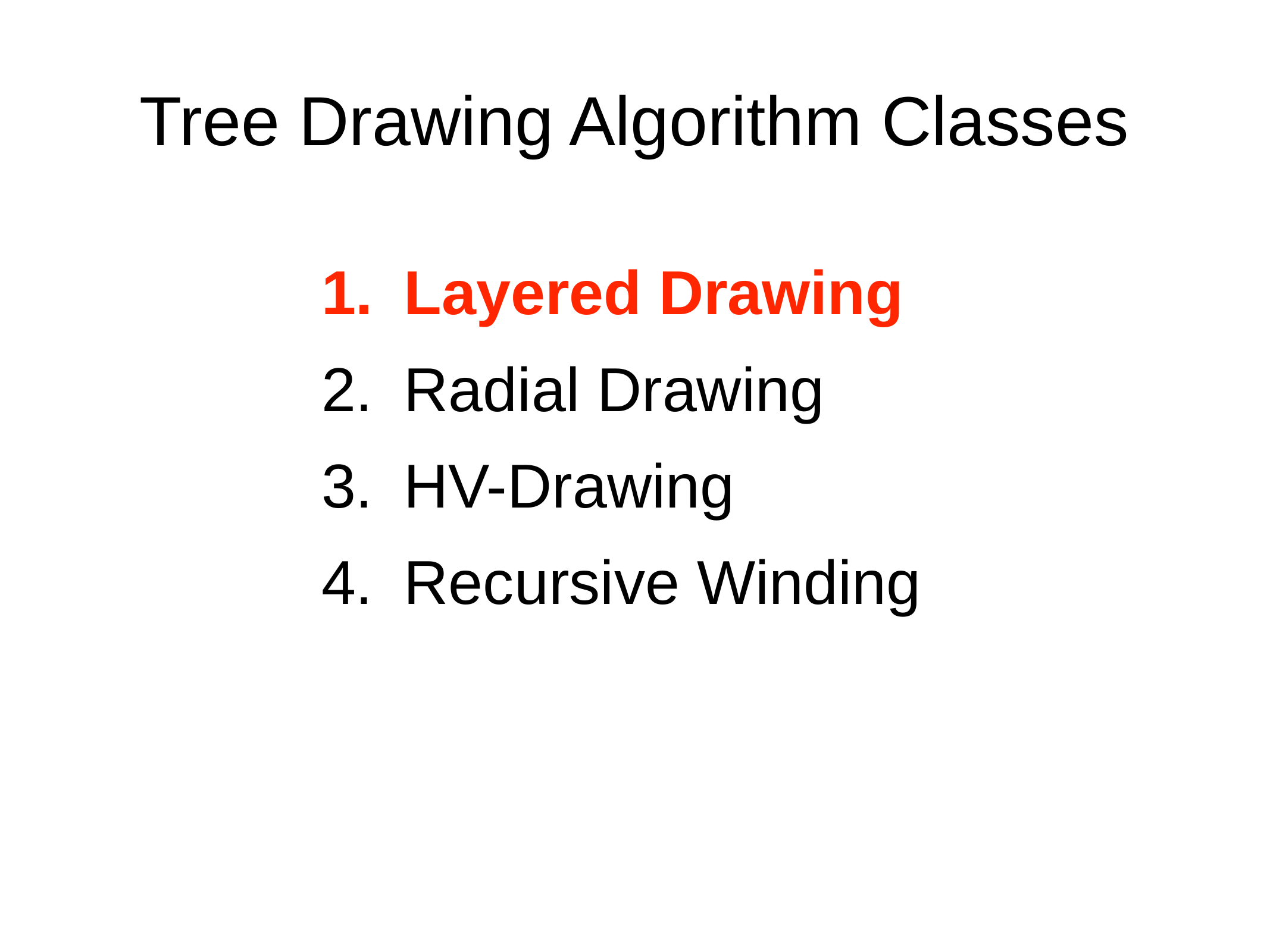

Tree Drawing Algorithm Classes
Layered Drawing
Radial Drawing
HV-Drawing
Recursive Winding
7